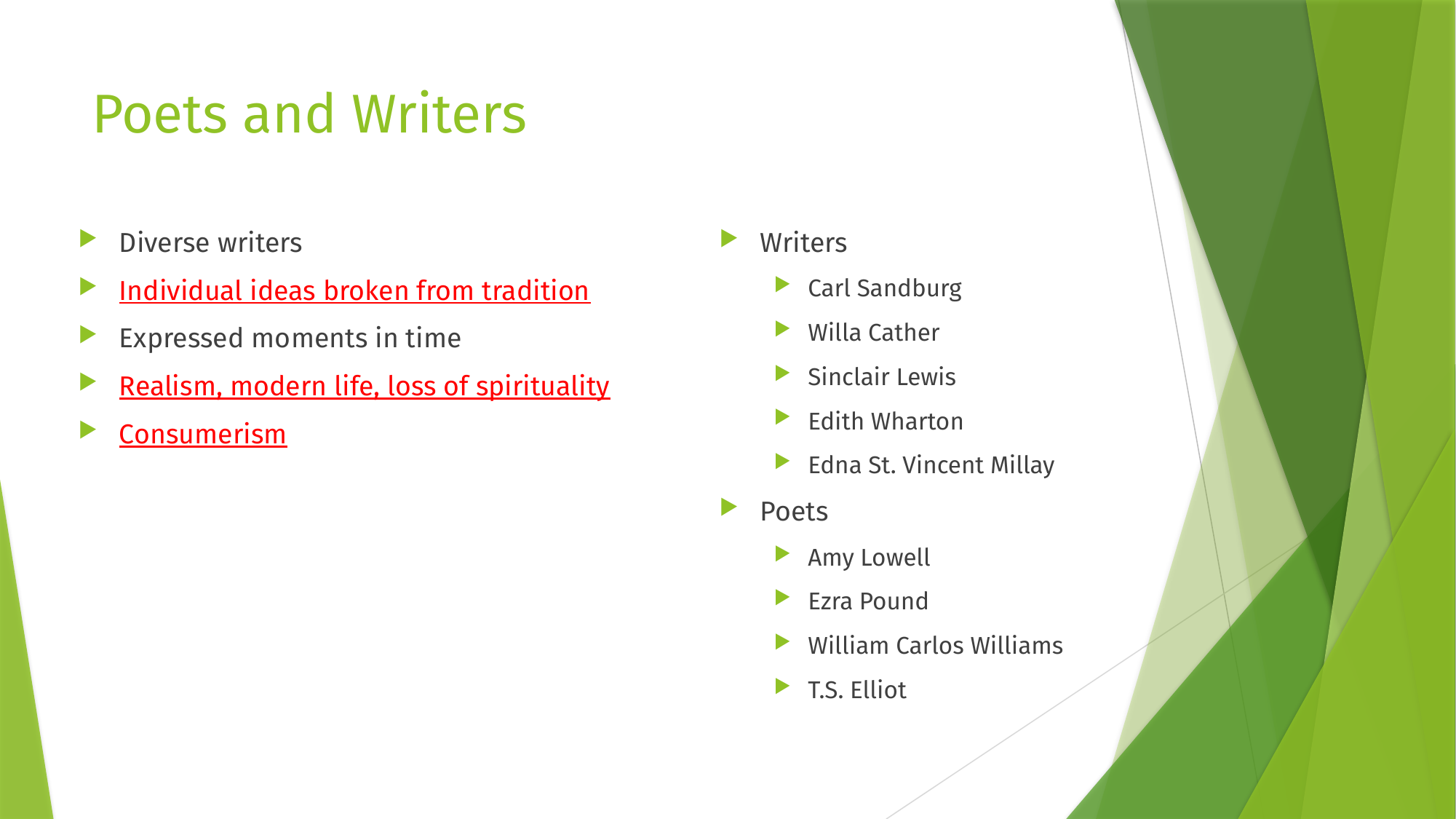

# Poets and Writers
Diverse writers
Individual ideas broken from tradition
Expressed moments in time
Realism, modern life, loss of spirituality
Consumerism
Writers
Carl Sandburg
Willa Cather
Sinclair Lewis
Edith Wharton
Edna St. Vincent Millay
Poets
Amy Lowell
Ezra Pound
William Carlos Williams
T.S. Elliot